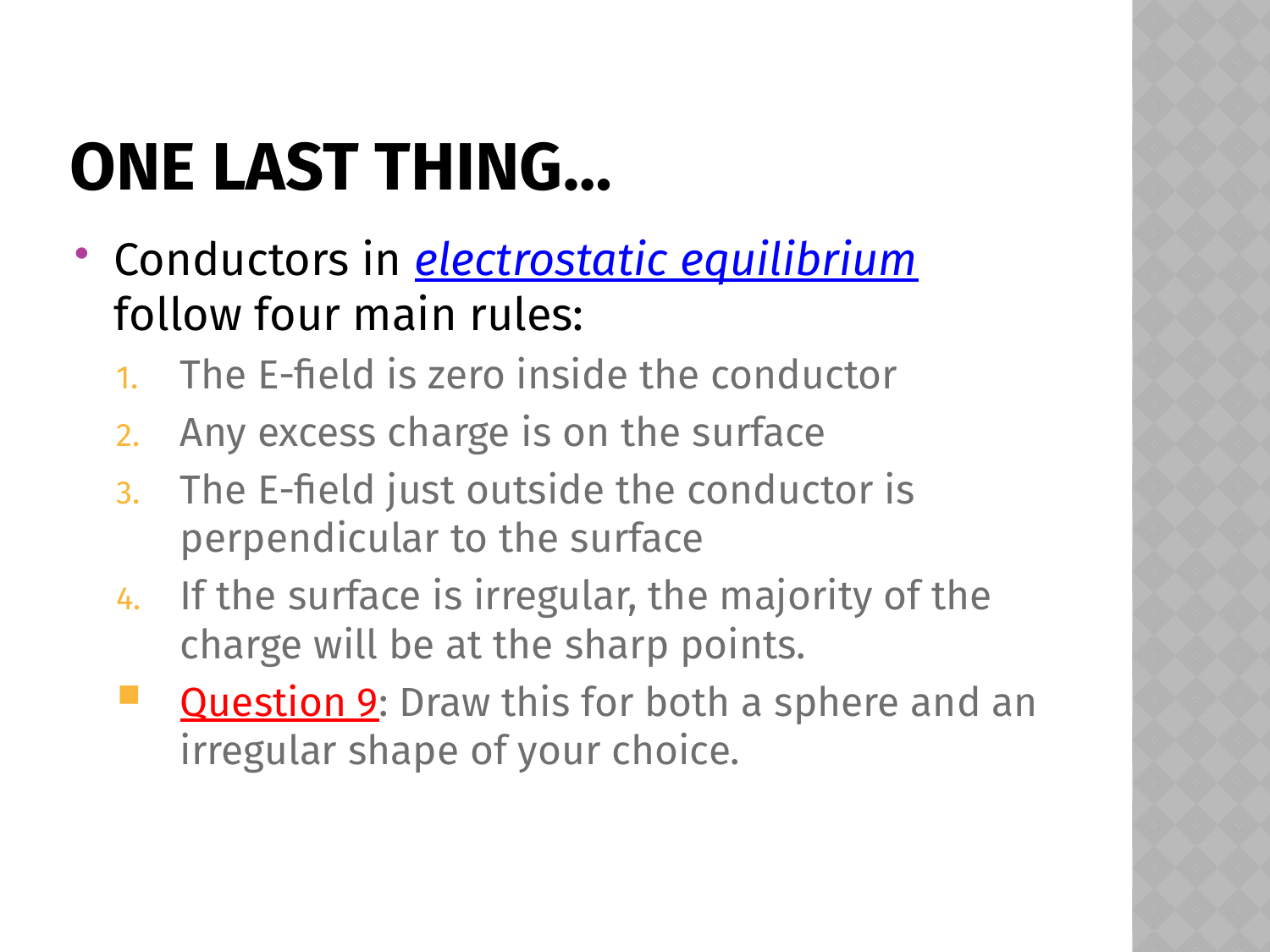

# One last thing…
Conductors in electrostatic equilibrium follow four main rules:
The E-field is zero inside the conductor
Any excess charge is on the surface
The E-field just outside the conductor is perpendicular to the surface
If the surface is irregular, the majority of the charge will be at the sharp points.
Question 9: Draw this for both a sphere and an irregular shape of your choice.